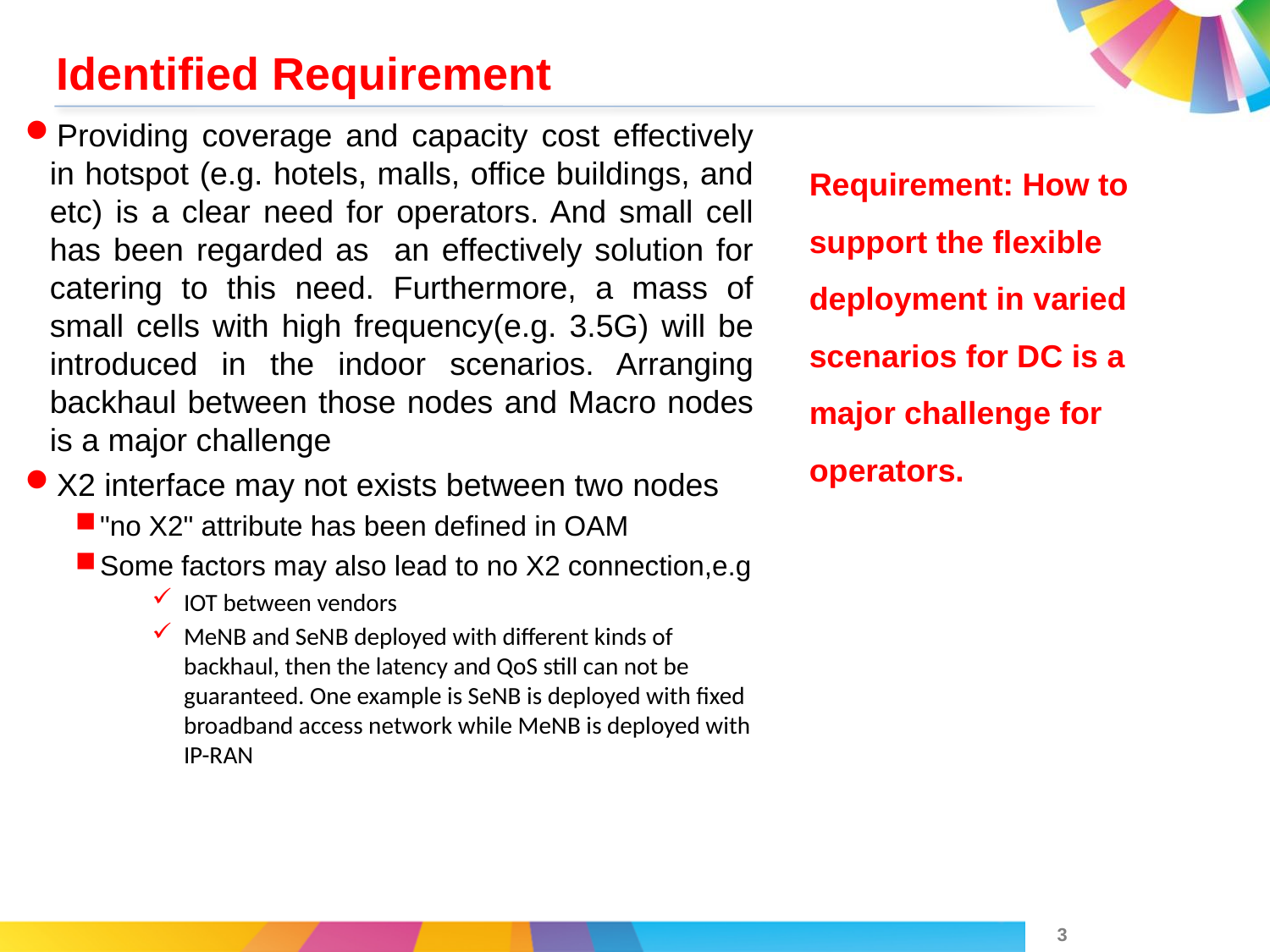

# Identified Requirement
Providing coverage and capacity cost effectively in hotspot (e.g. hotels, malls, office buildings, and etc) is a clear need for operators. And small cell has been regarded as  an effectively solution for catering to this need. Furthermore, a mass of small cells with high frequency(e.g. 3.5G) will be introduced in the indoor scenarios. Arranging backhaul between those nodes and Macro nodes is a major challenge
X2 interface may not exists between two nodes
"no X2" attribute has been defined in OAM
Some factors may also lead to no X2 connection,e.g
IOT between vendors
MeNB and SeNB deployed with different kinds of backhaul, then the latency and QoS still can not be guaranteed. One example is SeNB is deployed with fixed broadband access network while MeNB is deployed with IP-RAN

Requirement: How to support the flexible deployment in varied scenarios for DC is a major challenge for operators.